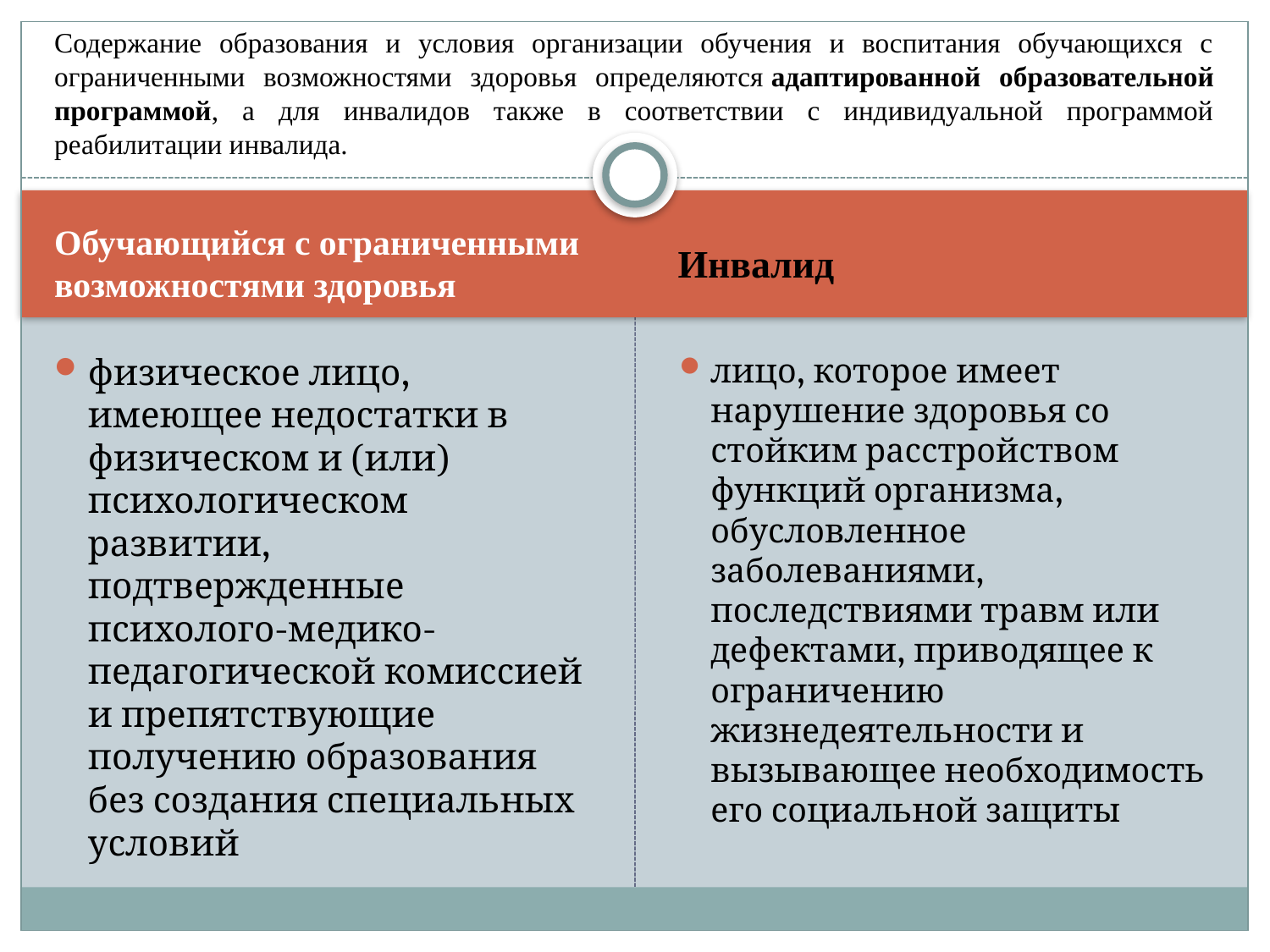

# Содержание образования и условия организации обучения и воспитания обучающихся с ограниченными возможностями здоровья определяются адаптированной образовательной программой, а для инвалидов также в соответствии с индивидуальной программой реабилитации инвалида.
Обучающийся с ограниченными возможностями здоровья
Инвалид
физическое лицо, имеющее недостатки в физическом и (или) психологическом развитии, подтвержденные психолого-медико-педагогической комиссией и препятствующие получению образования без создания специальных условий

лицо, которое имеет нарушение здоровья со стойким расстройством функций организма, обусловленное заболеваниями, последствиями травм или дефектами, приводящее к ограничению жизнедеятельности и вызывающее необходимость его социальной защиты